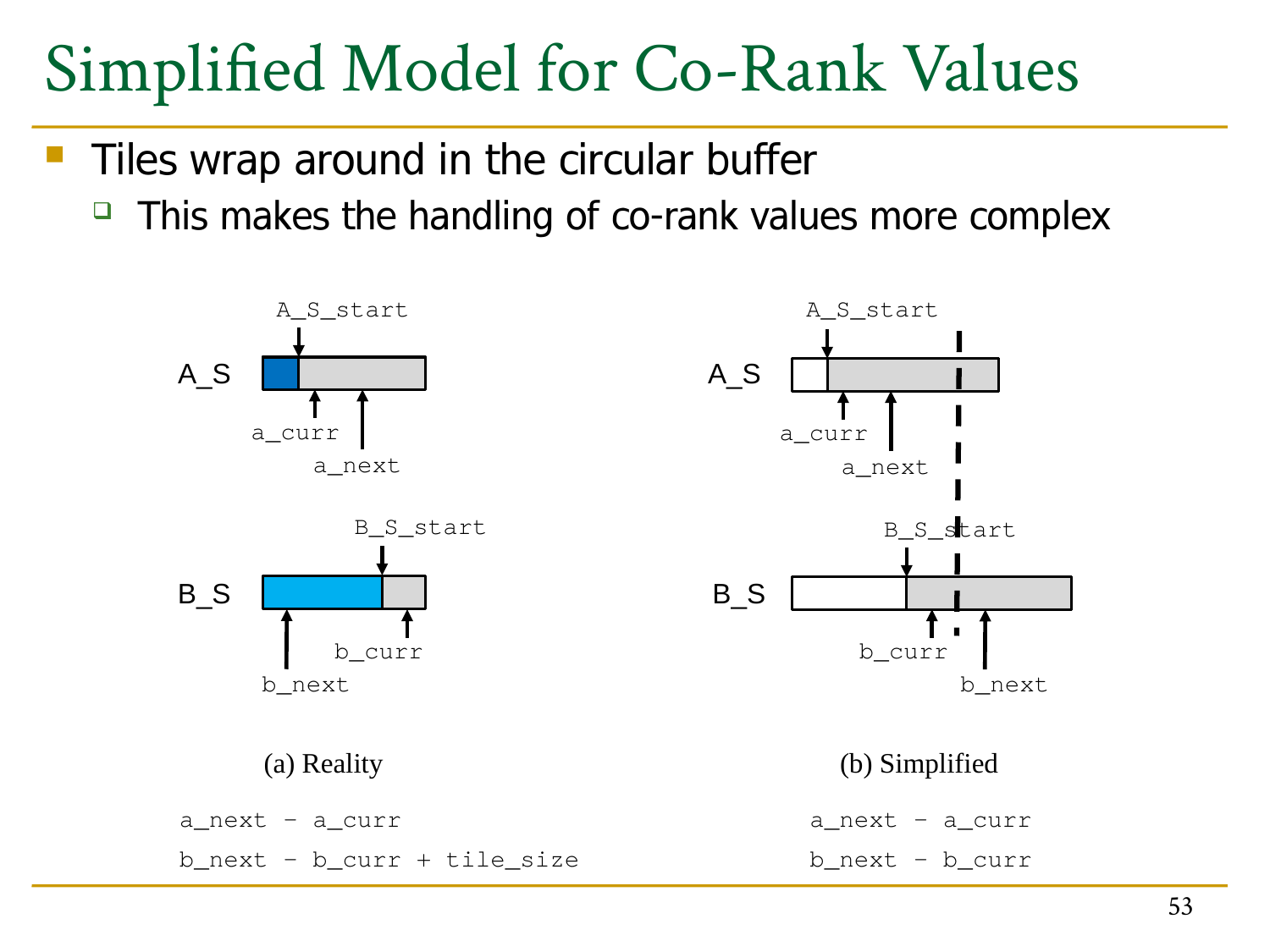

# Simplified Model for Co-Rank Values
Tiles wrap around in the circular buffer
This makes the handling of co-rank values more complex
A_S_start
A_S_start
A_S
A_S

a_curr
a_curr
a_next
a_next
B_S_start
B_S_start
B_S
B_S

b_curr
b_curr
b_next
b_next
(a) Reality
(b) Simplified
a_next – a_curr
a_next – a_curr
b_next – b_curr + tile_size
b_next – b_curr
53